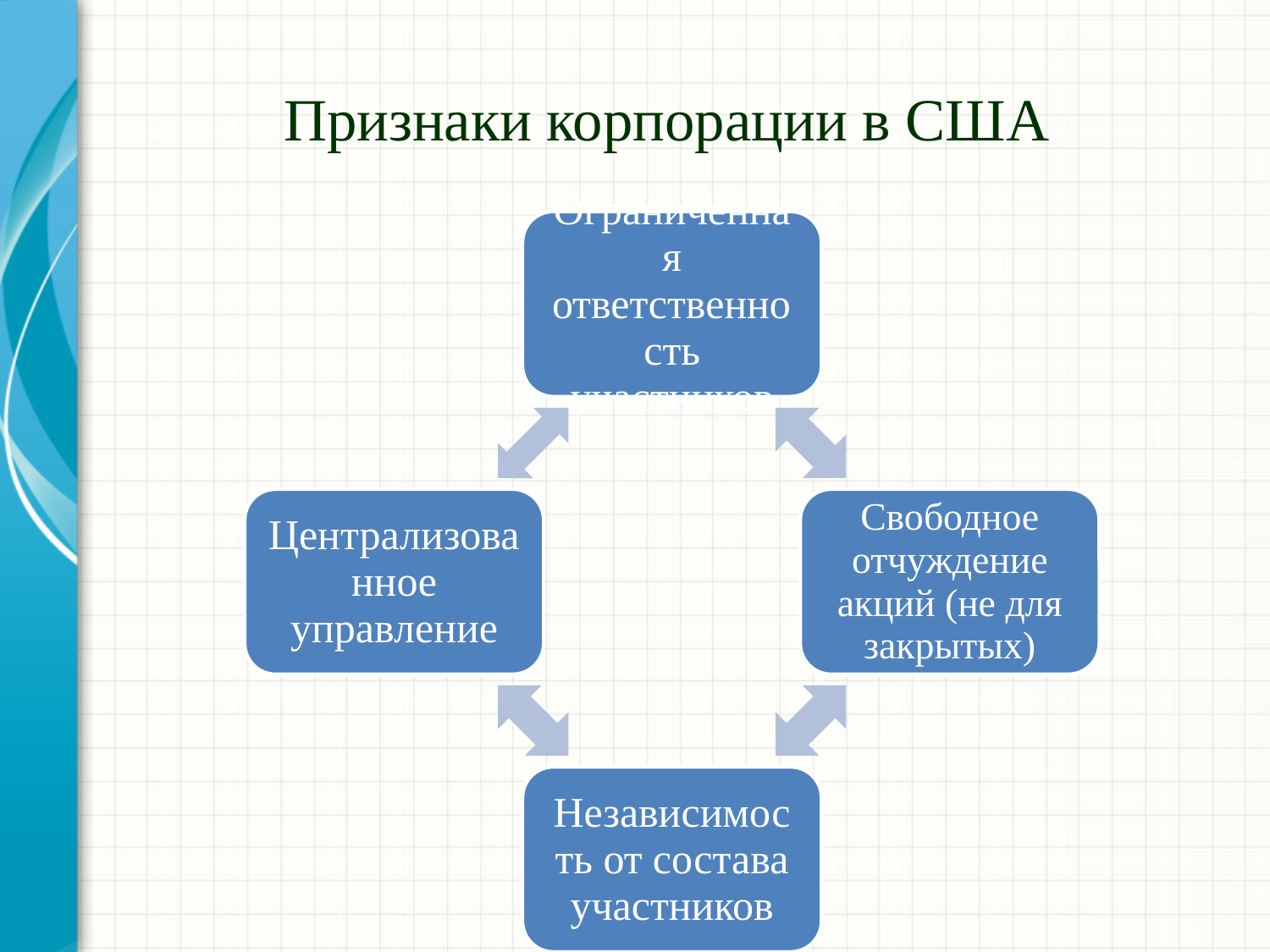

# Признаки корпорации в США
Ограниченная ответственность участников
Свободное отчуждение акций (не для закрытых)
Централизованное управление
Независимость от состава участников